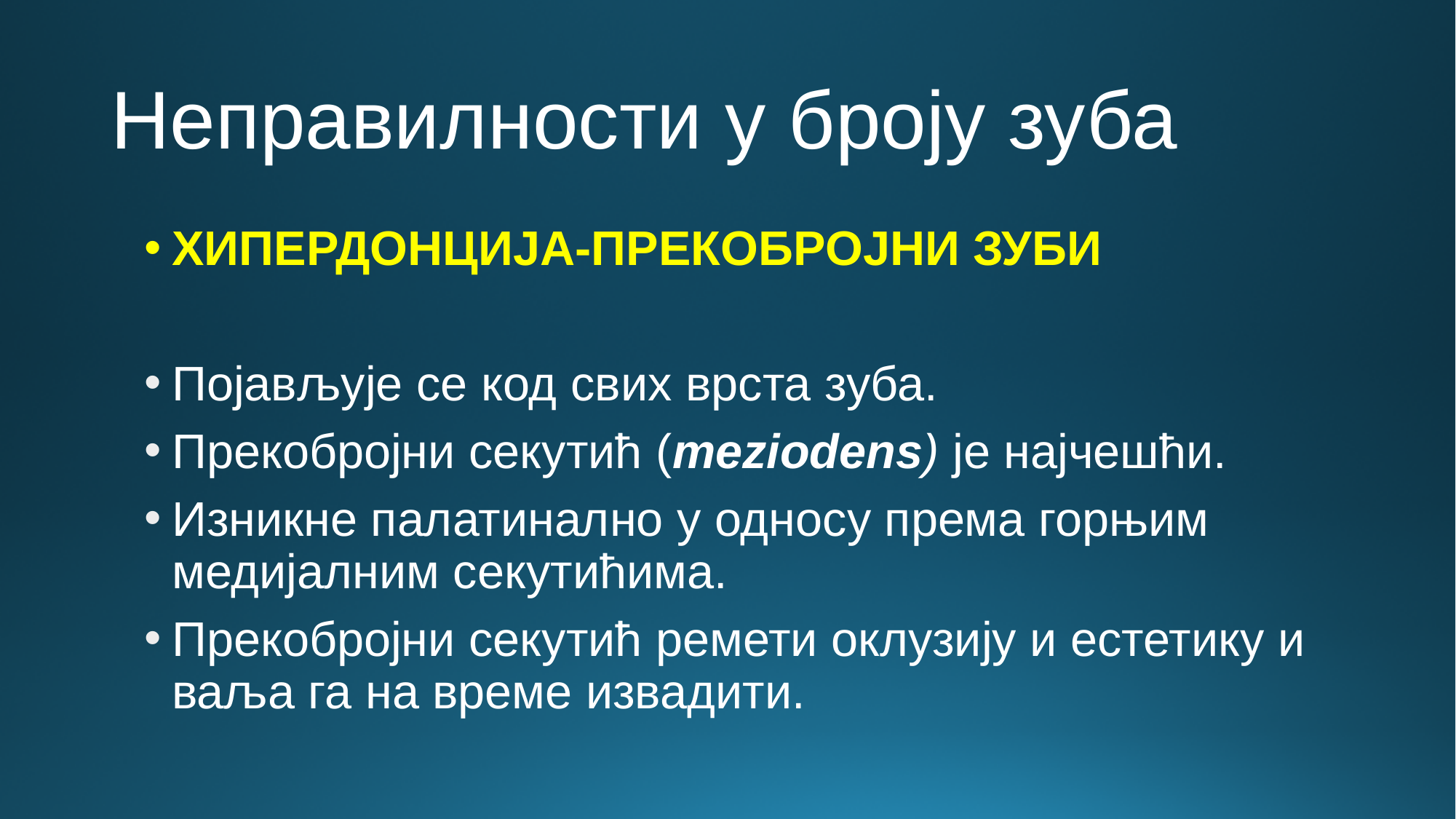

# Неправилности у броју зуба
ХИПЕРДОНЦИЈА-ПРЕКОБРОЈНИ ЗУБИ

Појављује се код свих врста зуба.
Прекобројни секутић (meziodens) је најчешћи.
Изникне палатинално у односу према горњим медијалним секутићима.
Прекобројни секутић ремети оклузију и естетику и ваља га на време извадити.